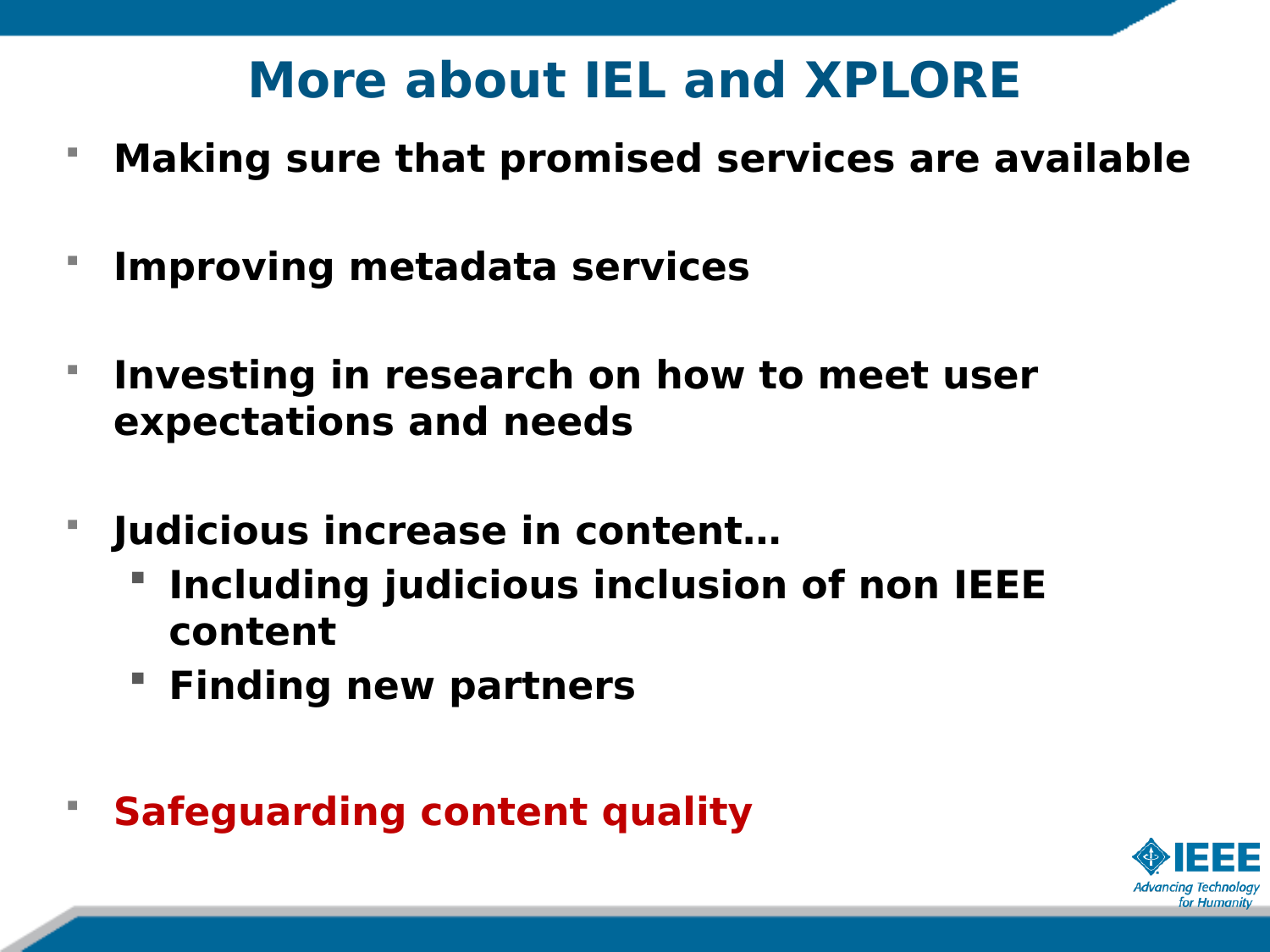

# More about IEL and XPLORE
Making sure that promised services are available

Improving metadata services

Investing in research on how to meet user expectations and needs

Judicious increase in content…
Including judicious inclusion of non IEEE content
Finding new partners

Safeguarding content quality